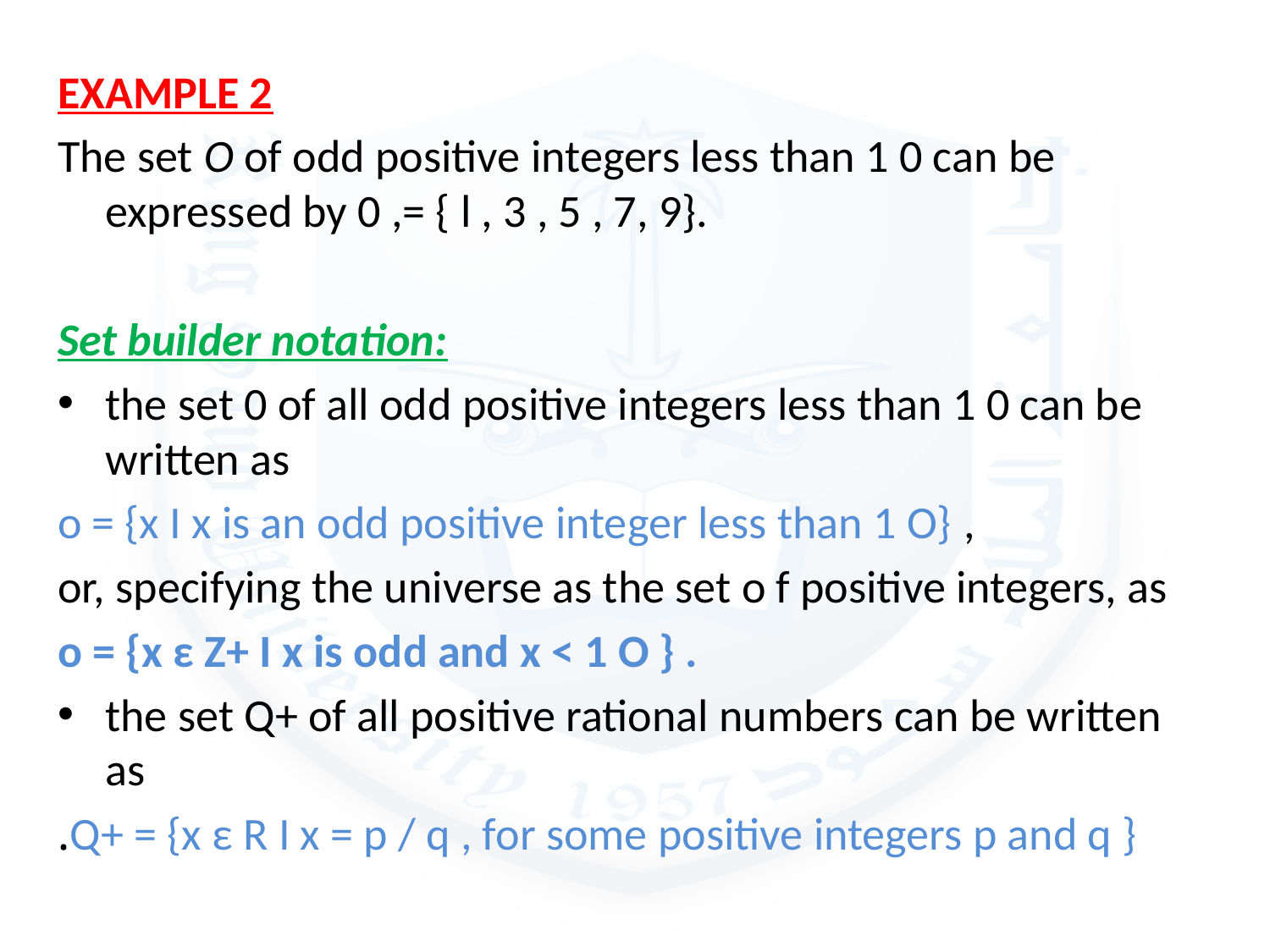

EXAMPLE 2
The set O of odd positive integers less than 1 0 can be expressed by 0 ,= { l , 3 , 5 , 7, 9}.

Set builder notation:
the set 0 of all odd positive integers less than 1 0 can be written as
o = {x I x is an odd positive integer less than 1 O} ,
or, specifying the universe as the set o f positive integers, as
o = {x ε Z+ I x is odd and x < 1 O } .
the set Q+ of all positive rational numbers can be written as
Q+ = {x ε R I x = p / q , for some positive integers p and q }.